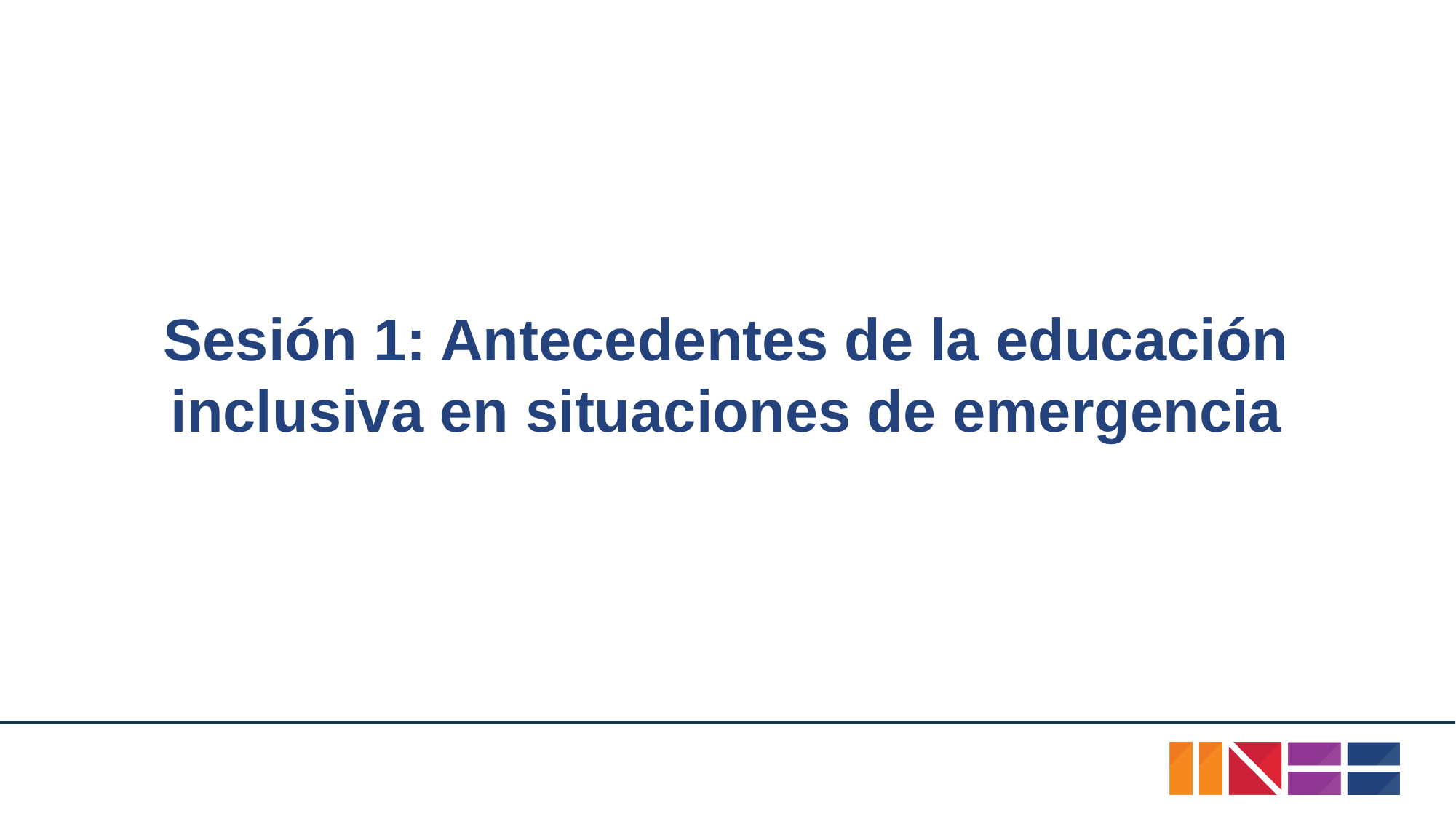

# Sesión 1: Antecedentes de la educación inclusiva en situaciones de emergencia